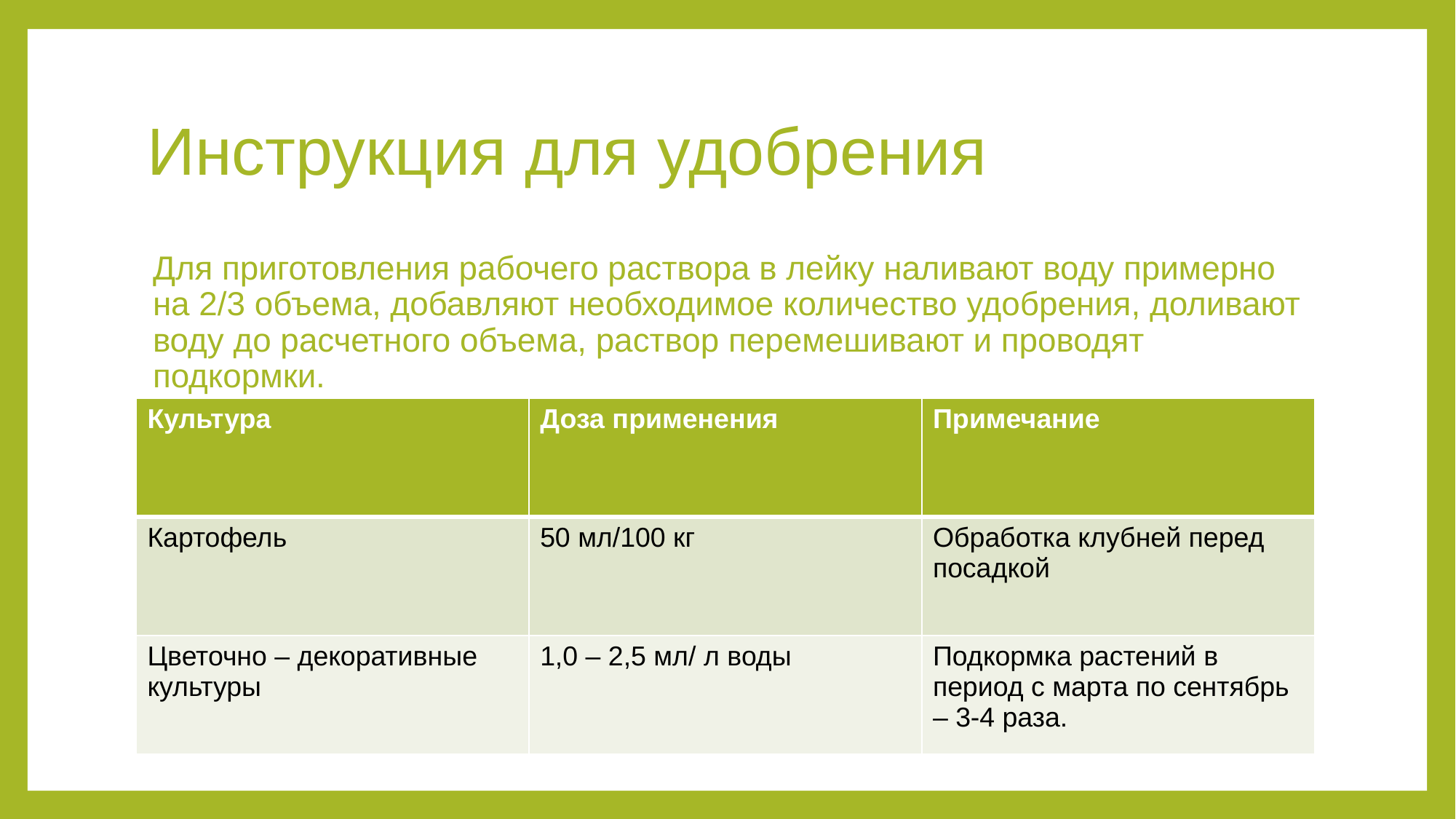

# Инструкция для удобрения
Для приготовления рабочего раствора в лейку наливают воду примерно на 2/3 объема, добавляют необходимое количество удобрения, доливают воду до расчетного объема, раствор перемешивают и проводят подкормки.
| Культура | Доза применения | Примечание |
| --- | --- | --- |
| Картофель | 50 мл/100 кг | Обработка клубней перед посадкой |
| Цветочно – декоративные культуры | 1,0 – 2,5 мл/ л воды | Подкормка растений в период с марта по сентябрь – 3-4 раза. |